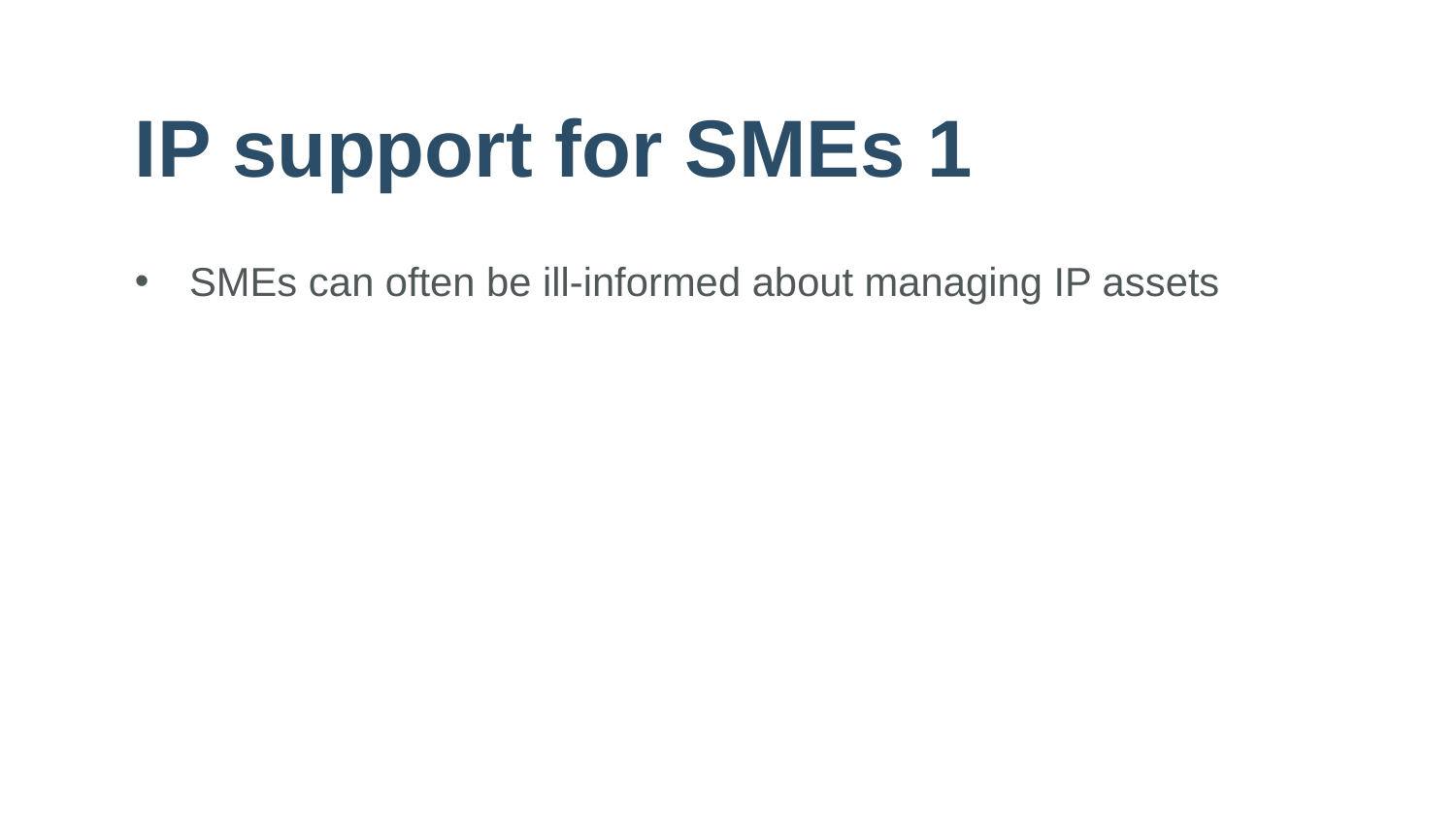

# IP support for SMEs 1
SMEs can often be ill-informed about managing IP assets